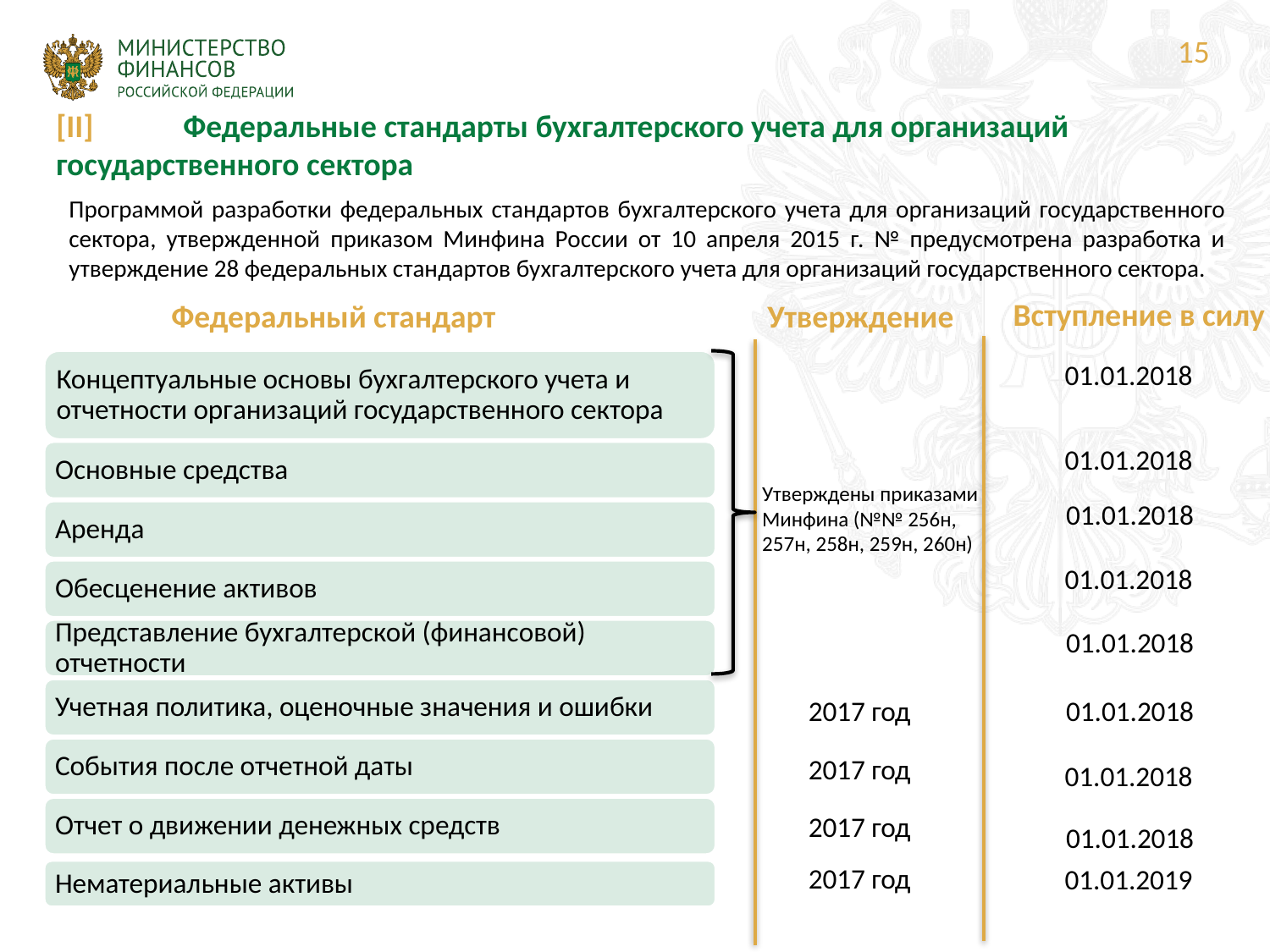

15
[II] 	Федеральные стандарты бухгалтерского учета для организаций государственного сектора
Программой разработки федеральных стандартов бухгалтерского учета для организаций государственного сектора, утвержденной приказом Минфина России от 10 апреля 2015 г. № предусмотрена разработка и утверждение 28 федеральных стандартов бухгалтерского учета для организаций государственного сектора.
Вступление в силу
Федеральный стандарт
Утверждение
Концептуальные основы бухгалтерского учета и отчетности организаций государственного сектора

01.01.2018
01.01.2018
Основные средства
Утверждены приказами Минфина (№№ 256н, 257н, 258н, 259н, 260н)
01.01.2018
Аренда
01.01.2018
Обесценение активов
01.01.2018
Представление бухгалтерской (финансовой) отчетности
Учетная политика, оценочные значения и ошибки
2017 год
01.01.2018
События после отчетной даты
2017 год
01.01.2018
Отчет о движении денежных средств
2017 год
01.01.2018
2017 год
01.01.2019
Нематериальные активы